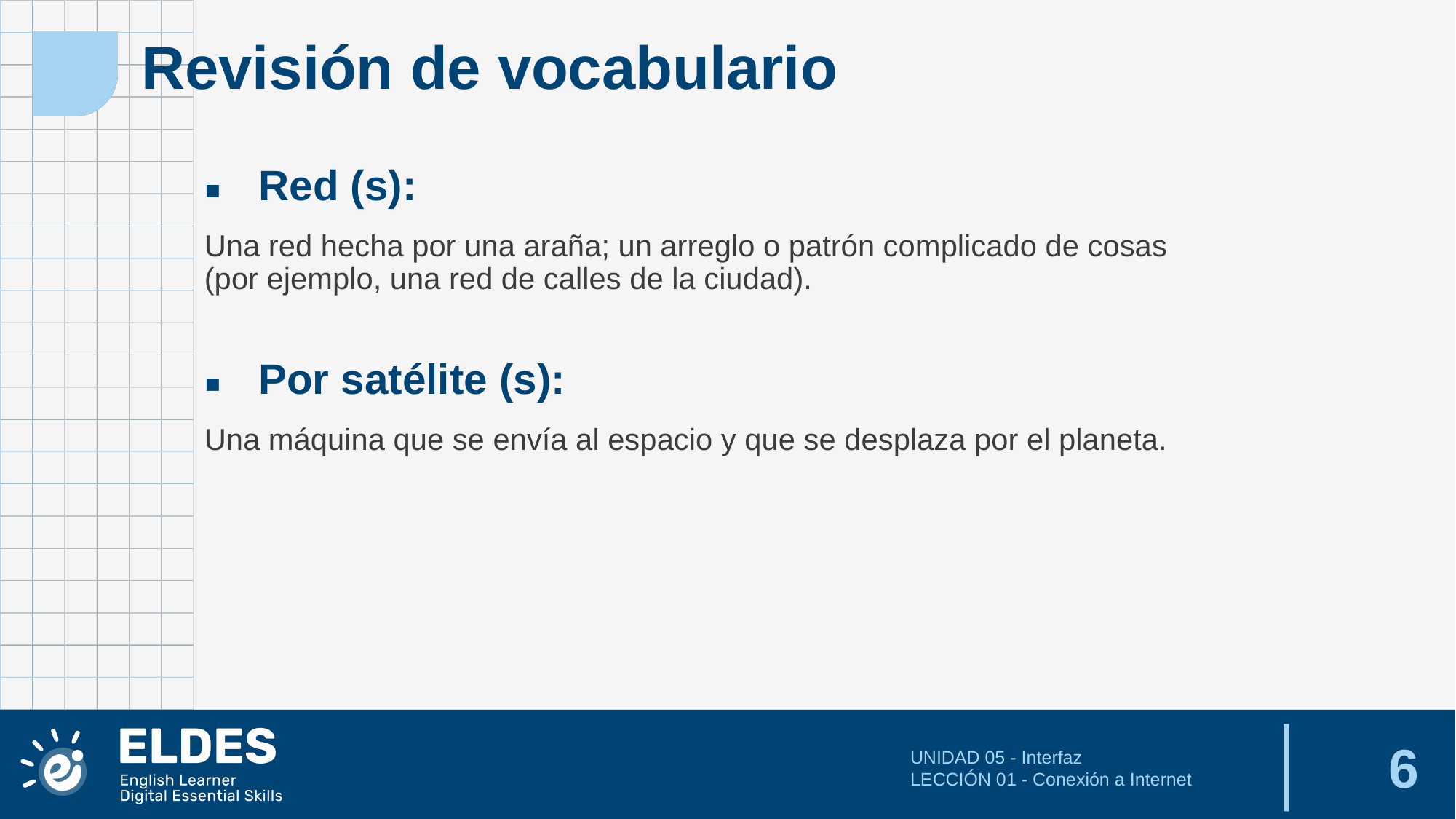

Revisión de vocabulario
Red (s):
Una red hecha por una araña; un arreglo o patrón complicado de cosas (por ejemplo, una red de calles de la ciudad).
Por satélite (s):
Una máquina que se envía al espacio y que se desplaza por el planeta.
6
UNIDAD 05 - Interfaz
LECCIÓN 01 - Conexión a Internet